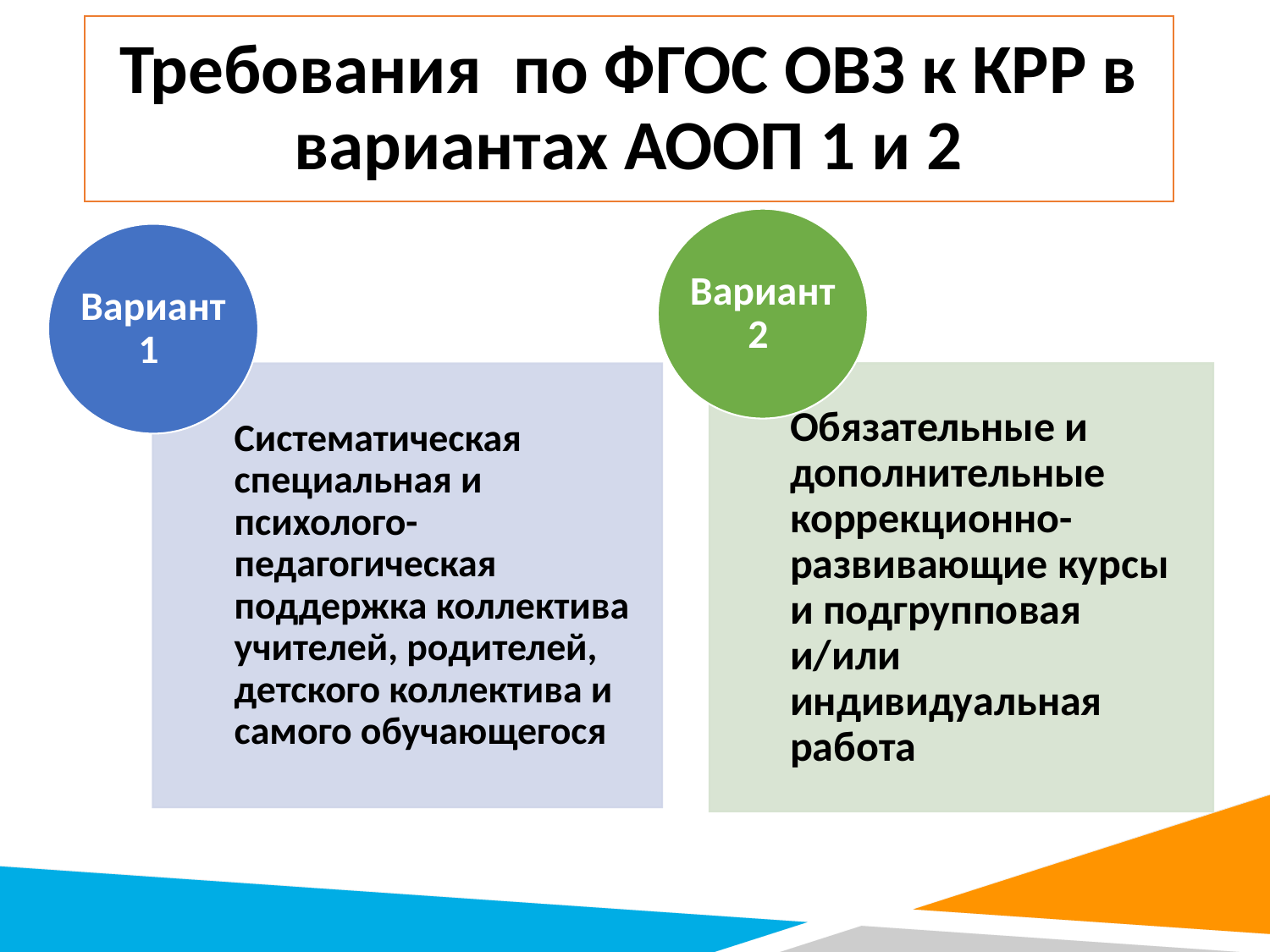

# Требования  по ФГОС ОВЗ к КРР в вариантах АООП 1 и 2
Систематическая специальная и психолого- педагогическая поддержка коллектива учителей, родителей, детского коллектива и самого обучающегося
Вариант 1
Обязательные и дополнительные коррекционно-развивающие курсы и подгрупповая и/или индивидуальная работа
Вариант 2